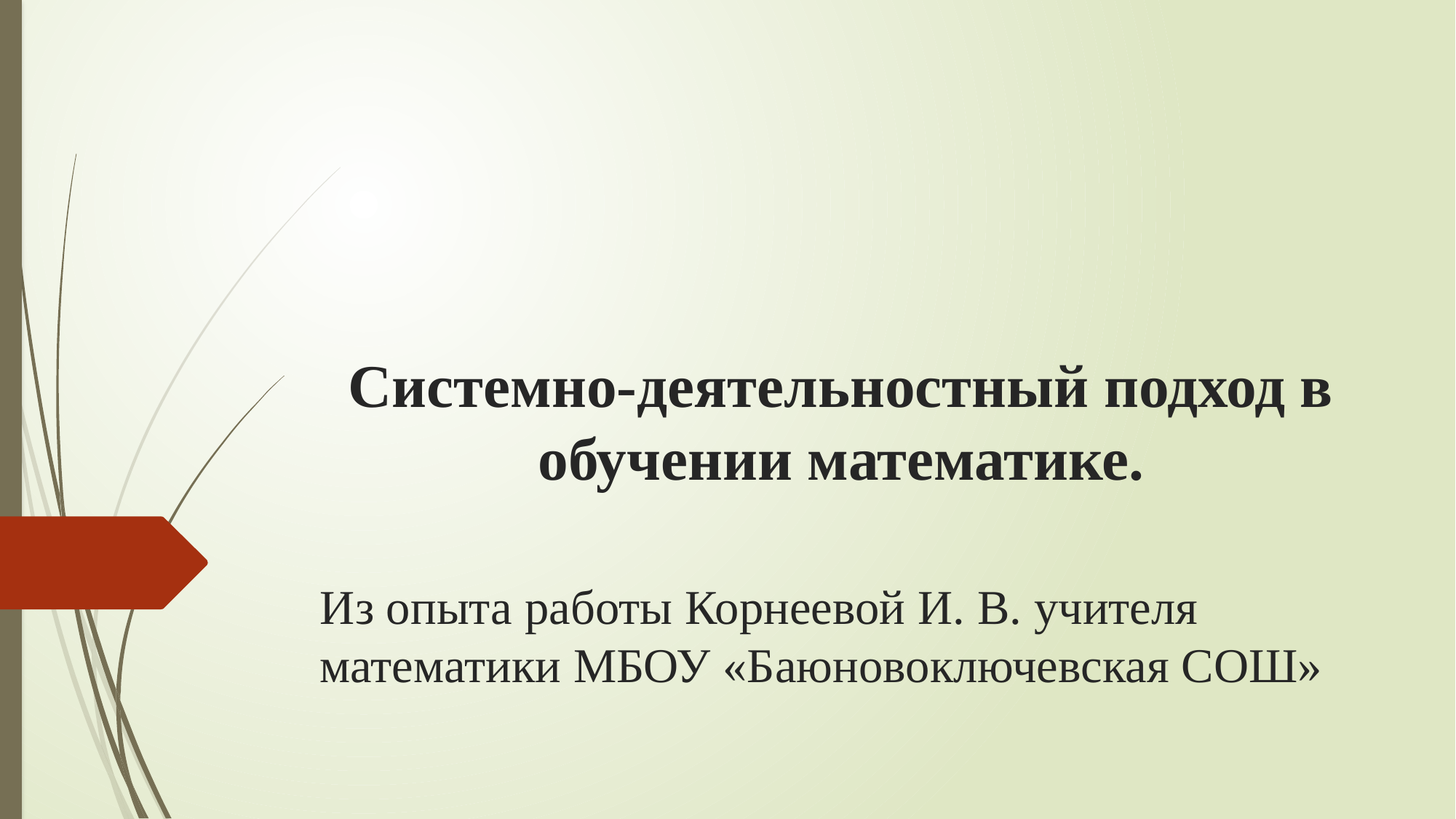

# Системно-деятельностный подход в обучении математике.
Из опыта работы Корнеевой И. В. учителя математики МБОУ «Баюновоключевская СОШ»